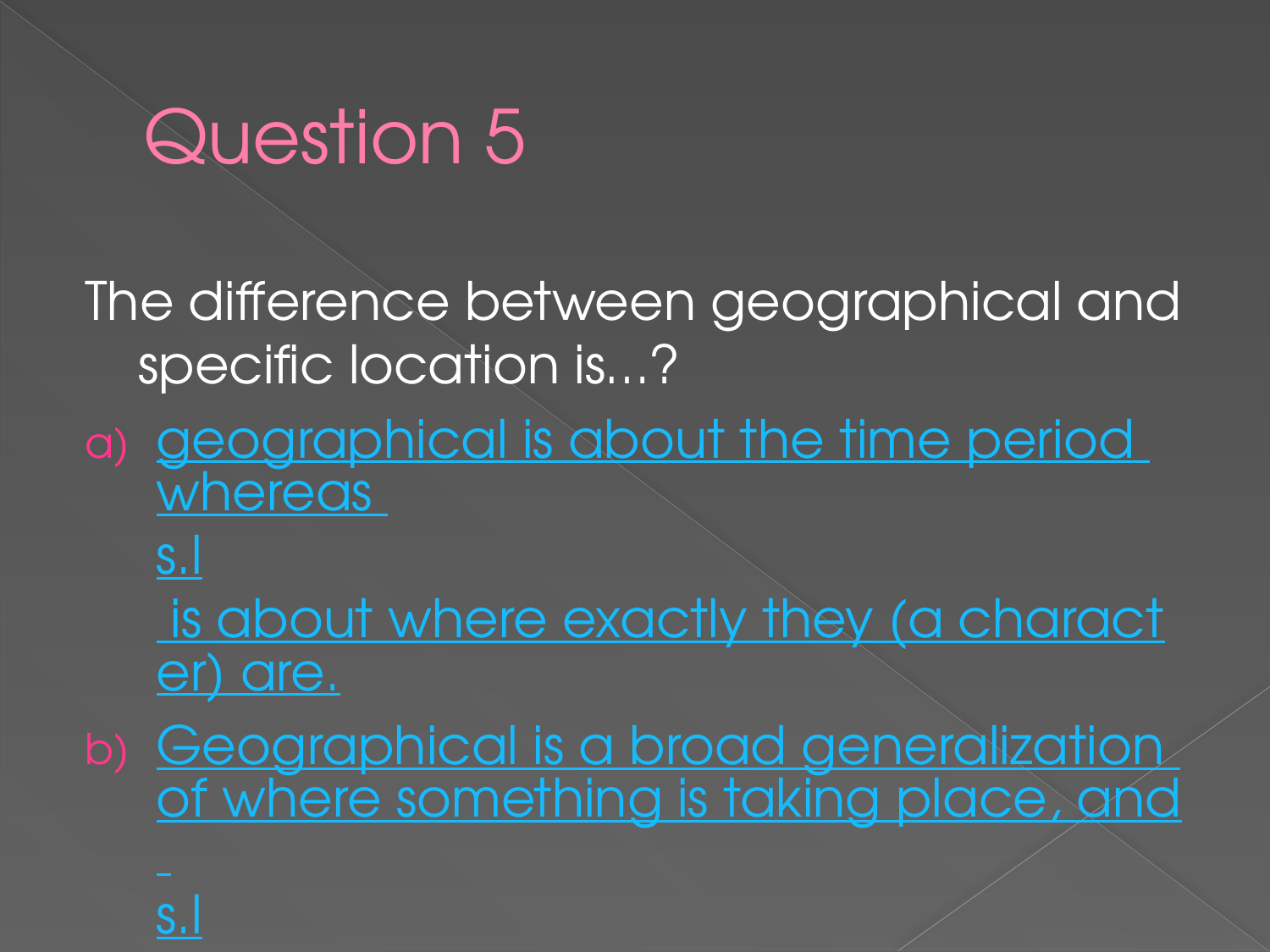

# Question 5
The difference between geographical and specific location is…?
geographical is about the time period whereas s.l is about where exactly they (a character) are.
Geographical is a broad generalization of where something is taking place, and s.l is a very specific statement of where the location is.